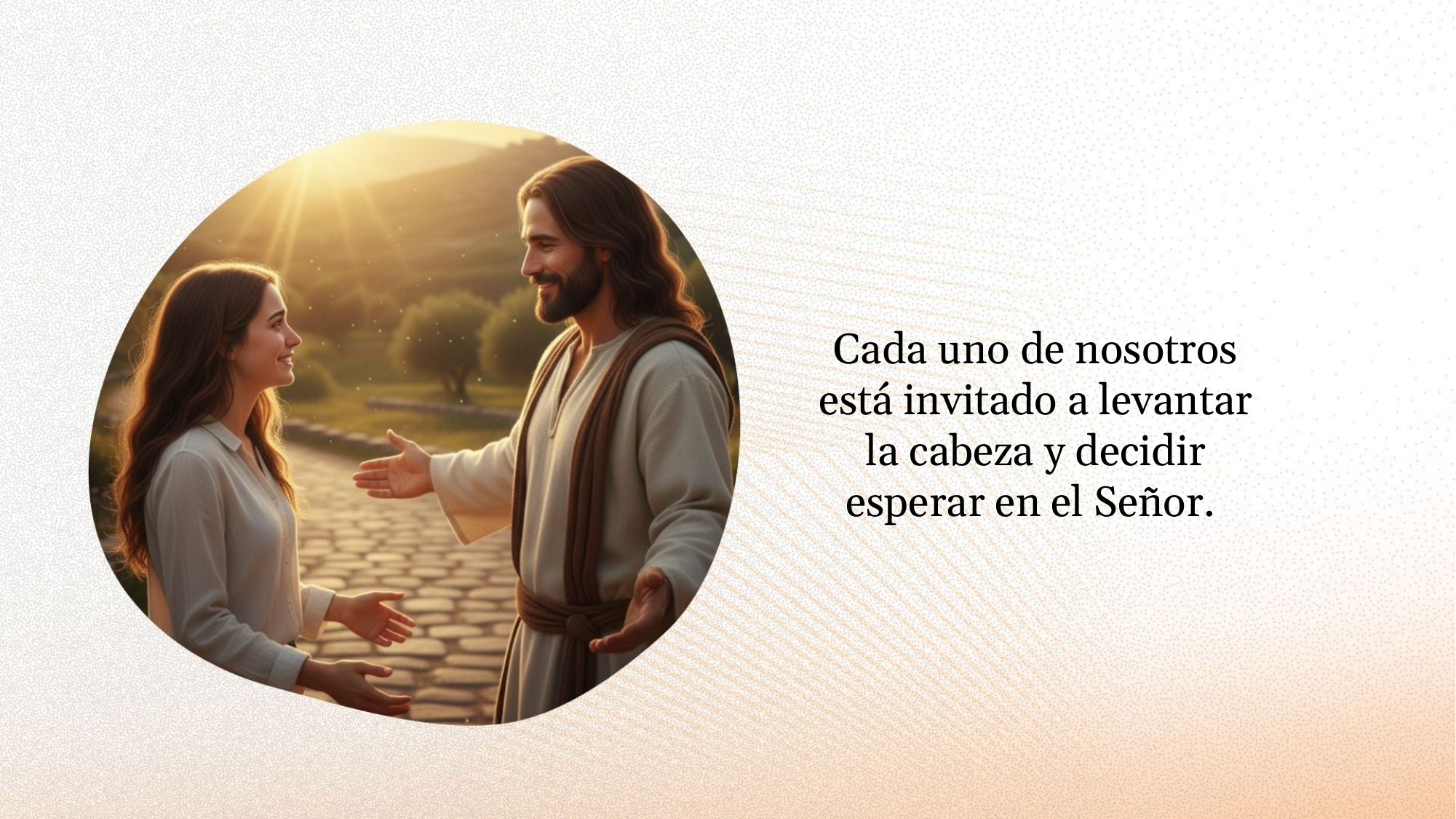

Cada uno de nosotros está invitado a levantar la cabeza y decidir esperar en el Señor.